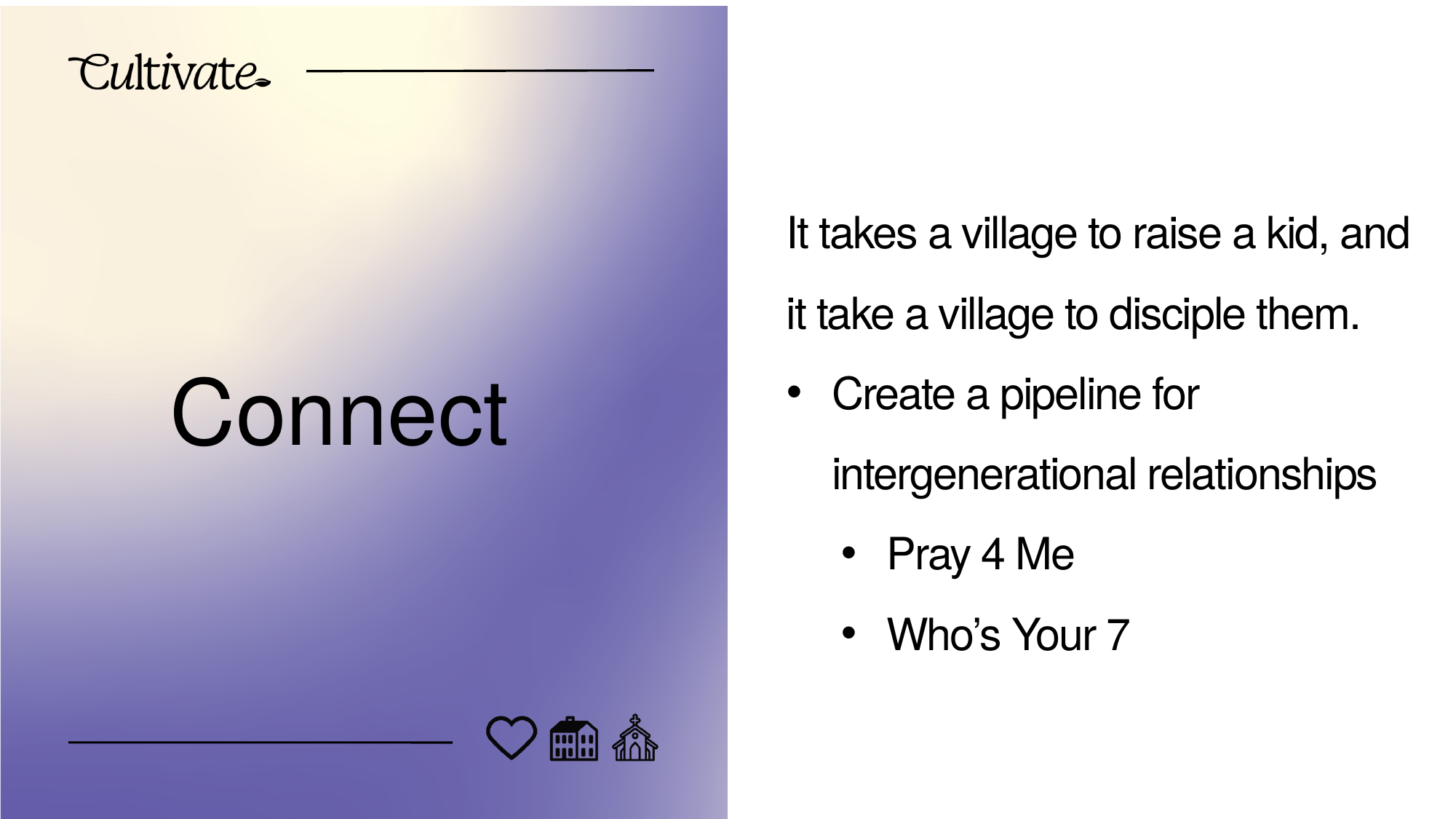

It takes a village to raise a kid, and it take a village to disciple them.
Create a pipeline for intergenerational relationships
Pray 4 Me
Who’s Your 7
Connect